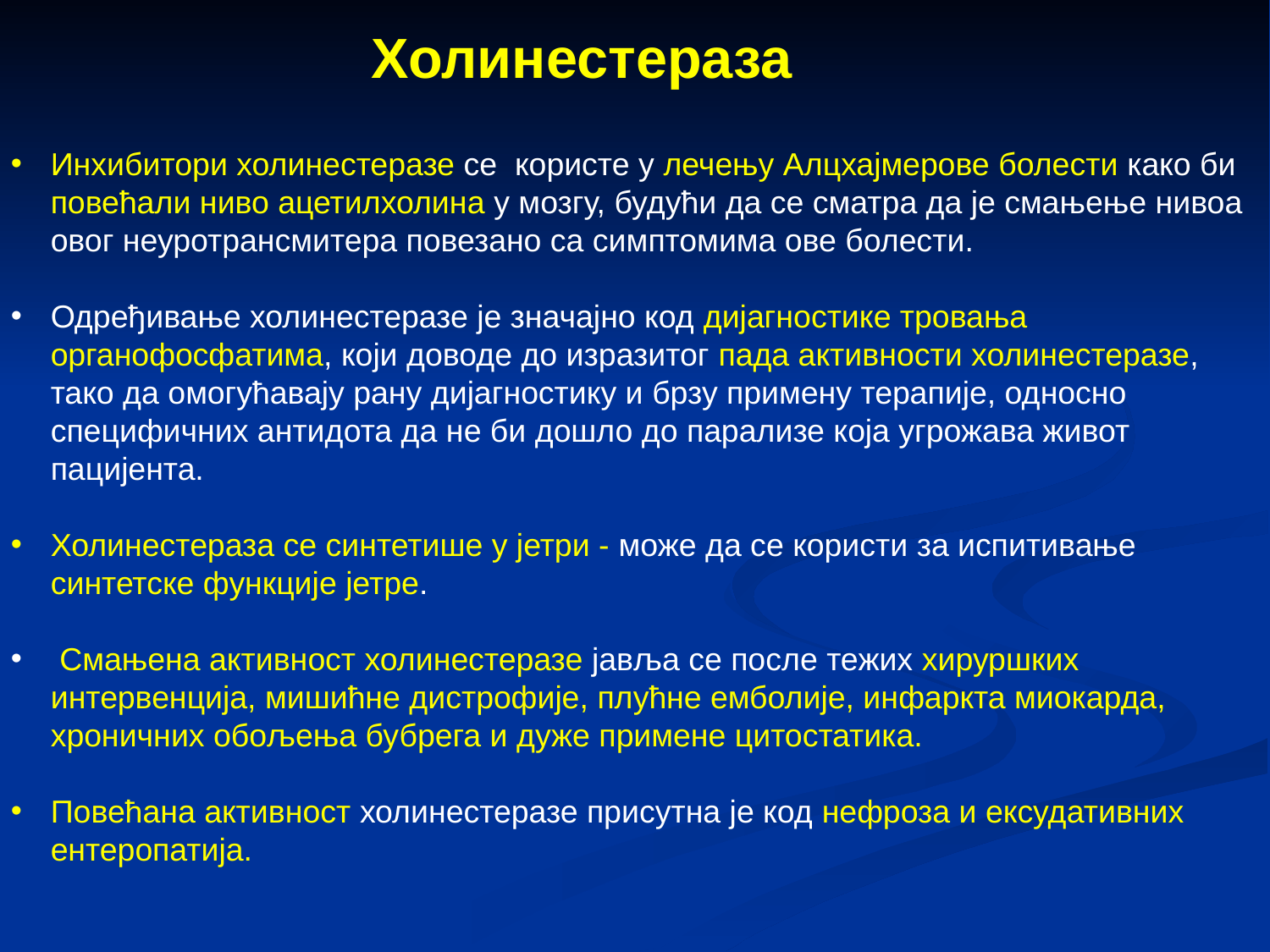

Холинестераза
Инхибитори холинестеразе се  користе у лечењу Алцхајмерове болести како би повећали ниво ацетилхолина у мозгу, будући да се сматра да је смањење нивоа овог неуротрансмитера повезано са симптомима ове болести.

Одређивање холинестеразе је значајно код дијагностике тровања органофосфатима, који доводе до изразитог пада активности холинестеразе, тако да омогућавају рану дијагностику и брзу примену терапије, односно специфичних антидота да не би дошло до парализе која угрожава живот пацијента.

Холинестераза се синтетише у јетри - може да се користи за испитивање синтетске функције јетре.

 Смањена активност холинестеразе јавља се после тежих хируршких интервенција, мишићне дистрофије, плућне емболије, инфаркта миокарда, хроничних обољења бубрега и дуже примене цитостатика.

Повећана активност холинестеразе присутна је код нефроза и ексудативних ентеропатија.